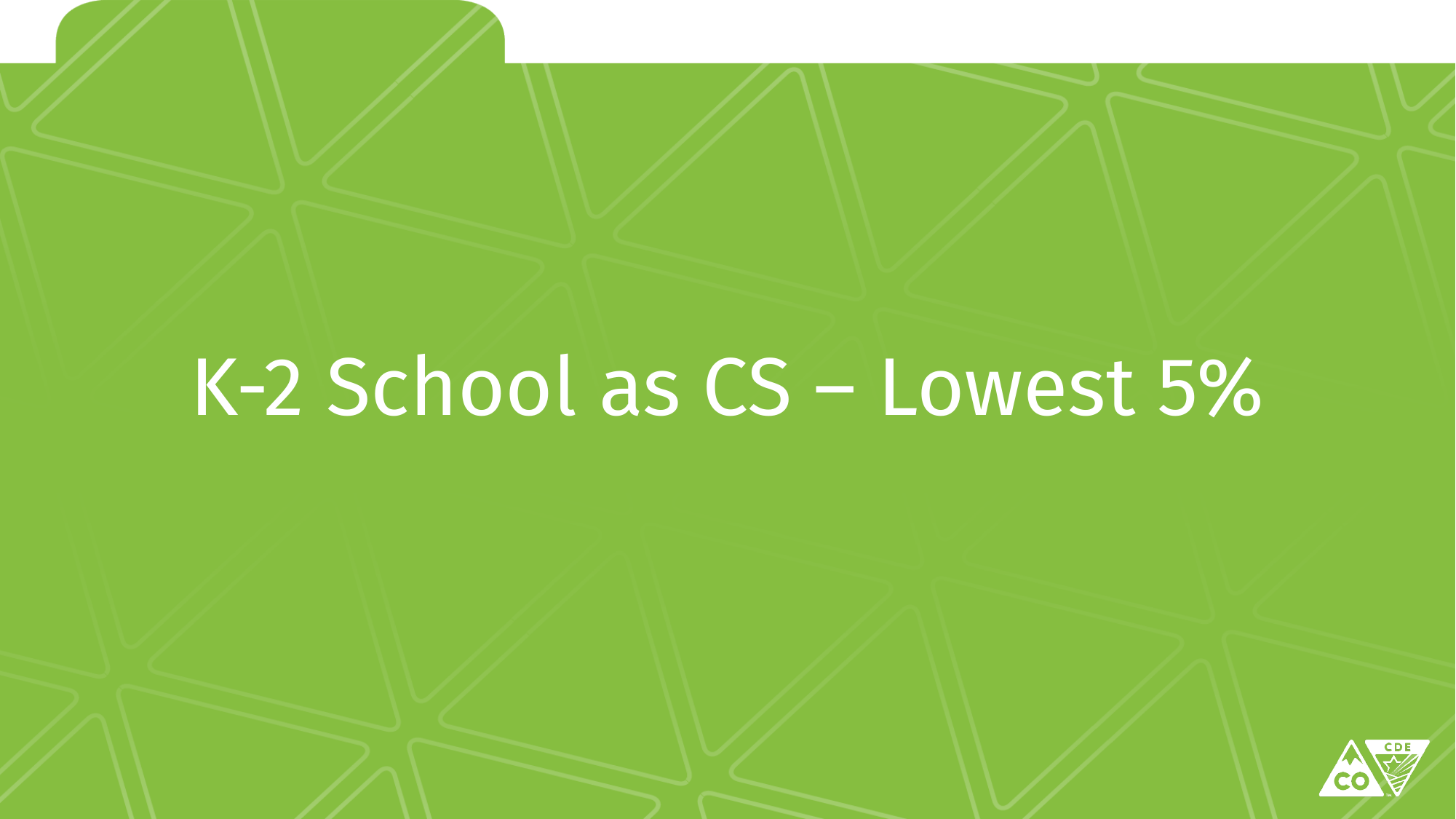

# K-2 School as CS – Lowest 5%